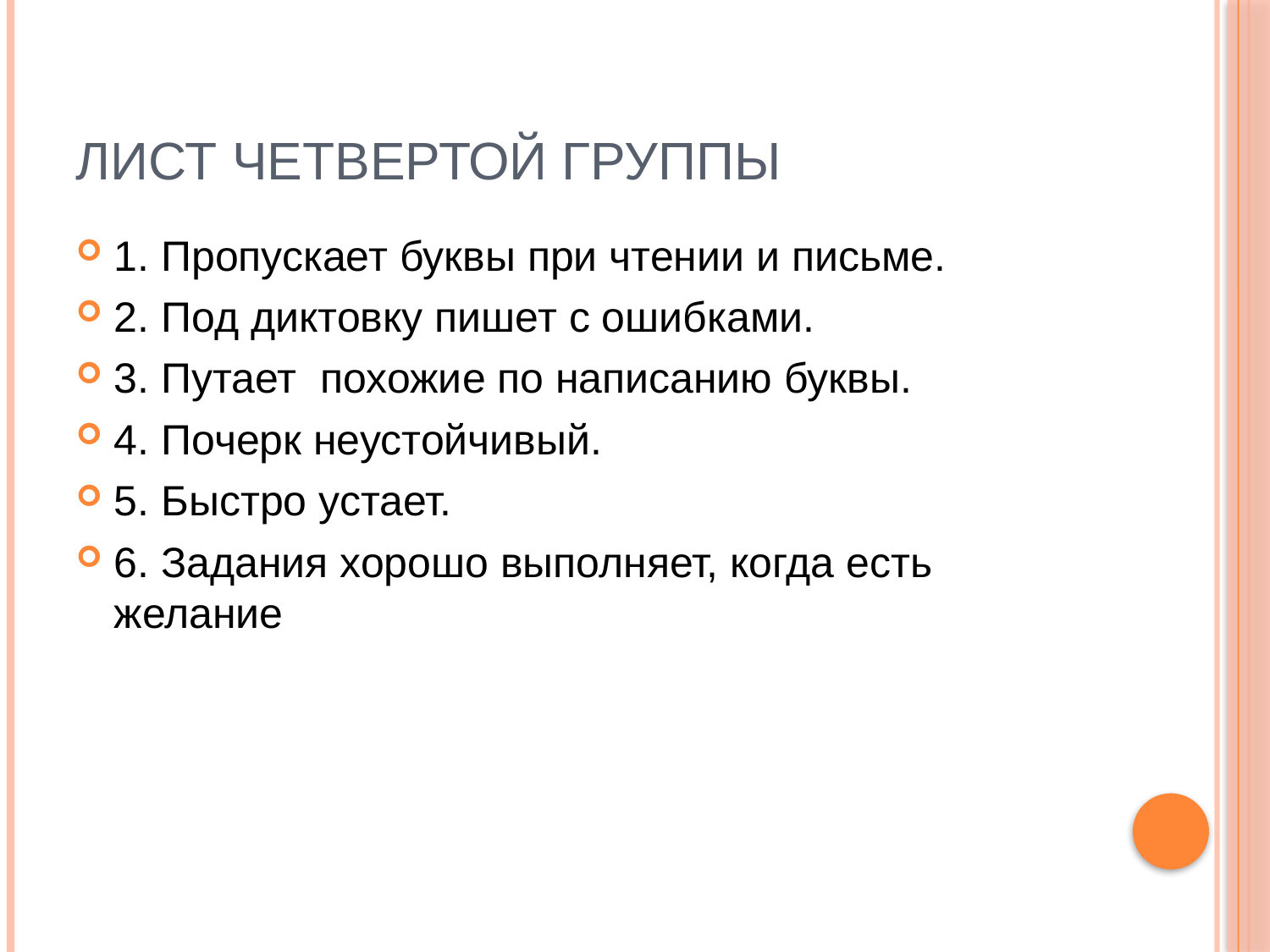

# Лист четвертой группы
1. Пропускает буквы при чтении и письме.
2. Под диктовку пишет с ошибками.
3. Путает  похожие по написанию буквы.
4. Почерк неустойчивый.
5. Быстро устает.
6. Задания хорошо выполняет, когда есть желание